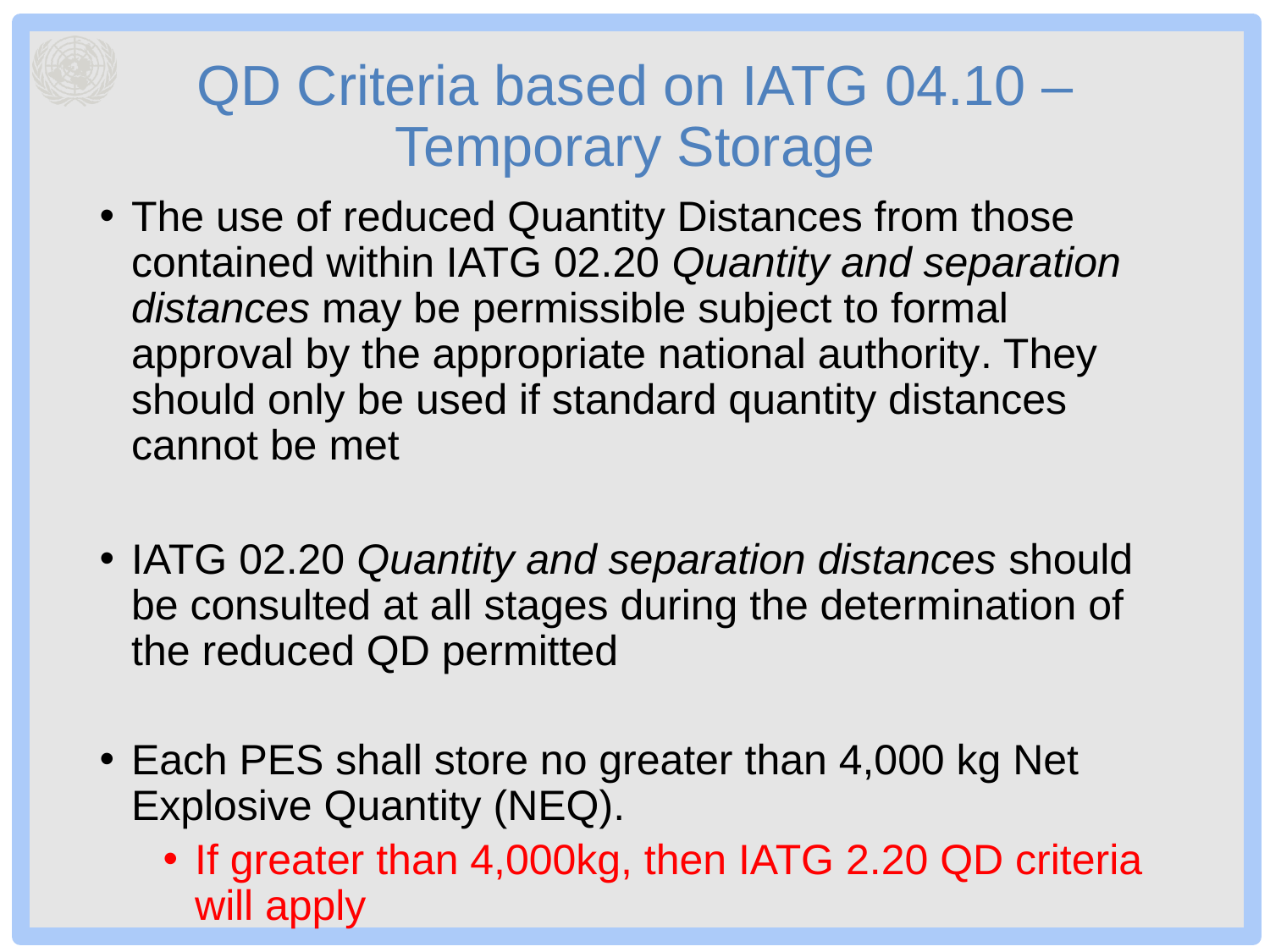

# QD Criteria based on IATG 04.10 – Temporary Storage
The use of reduced Quantity Distances from those contained within IATG 02.20 Quantity and separation distances may be permissible subject to formal approval by the appropriate national authority. They should only be used if standard quantity distances cannot be met
IATG 02.20 Quantity and separation distances should be consulted at all stages during the determination of the reduced QD permitted
Each PES shall store no greater than 4,000 kg Net Explosive Quantity (NEQ).
If greater than 4,000kg, then IATG 2.20 QD criteria will apply